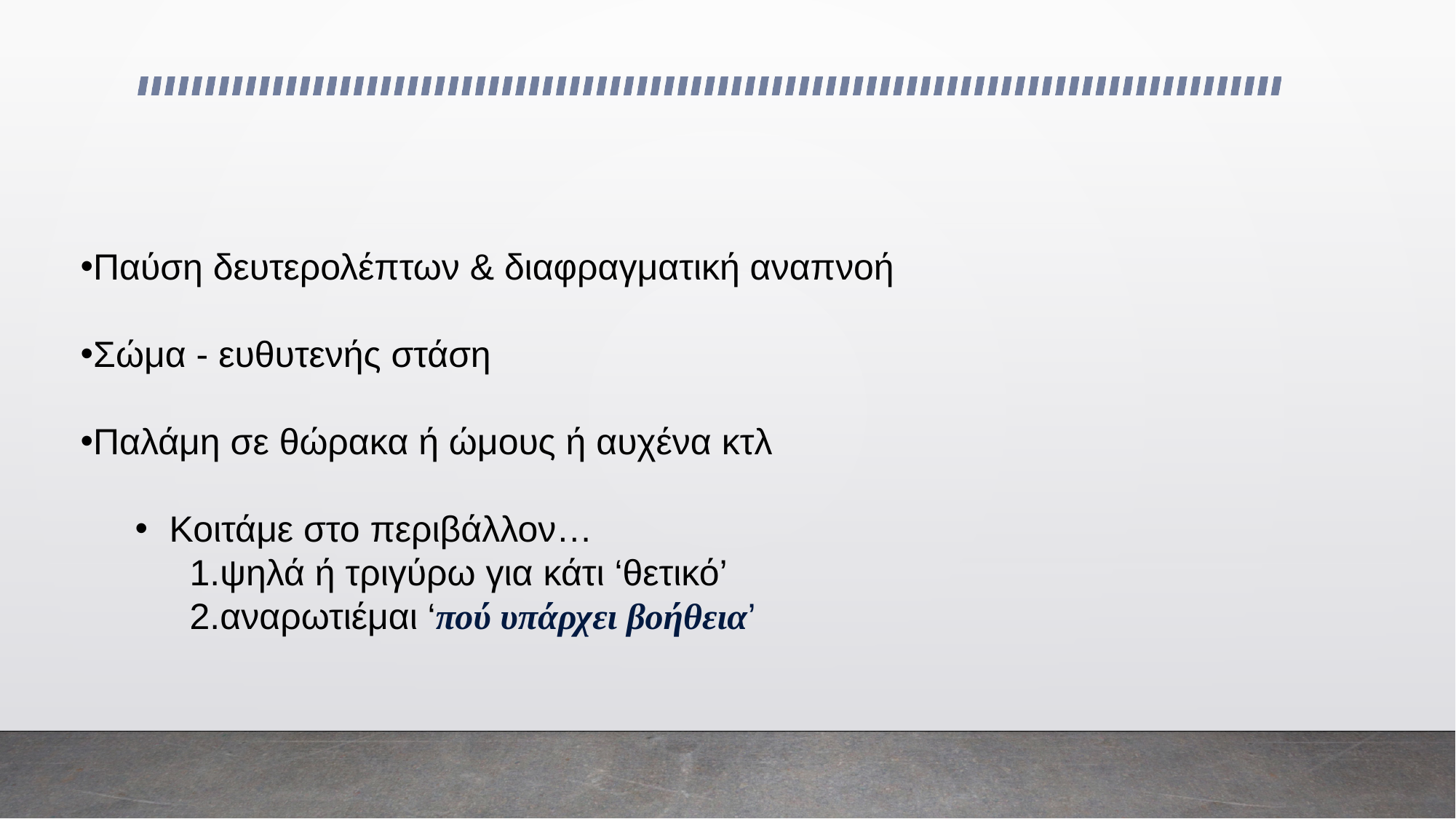

#
Παύση δευτερολέπτων & διαφραγματική αναπνοή

Σώμα - ευθυτενής στάση

Παλάμη σε θώρακα ή ώμους ή αυχένα κτλ

Κοιτάμε στο περιβάλλον…
ψηλά ή τριγύρω για κάτι ‘θετικό’
αναρωτιέμαι ‘πού υπάρχει βοήθεια’